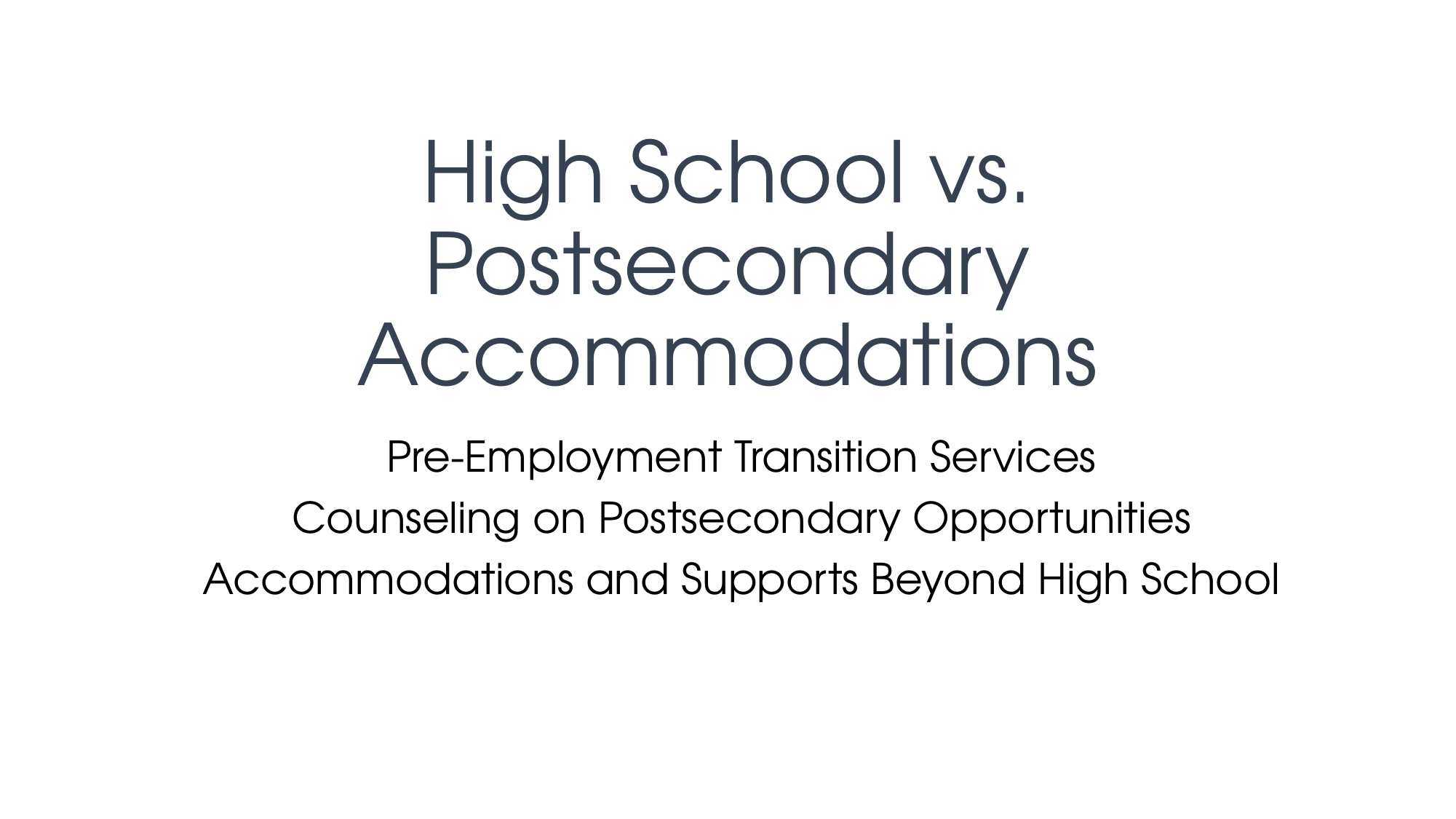

# High School vs. Postsecondary Accommodations
Pre-Employment Transition Services
Counseling on Postsecondary Opportunities
Accommodations and Supports Beyond High School